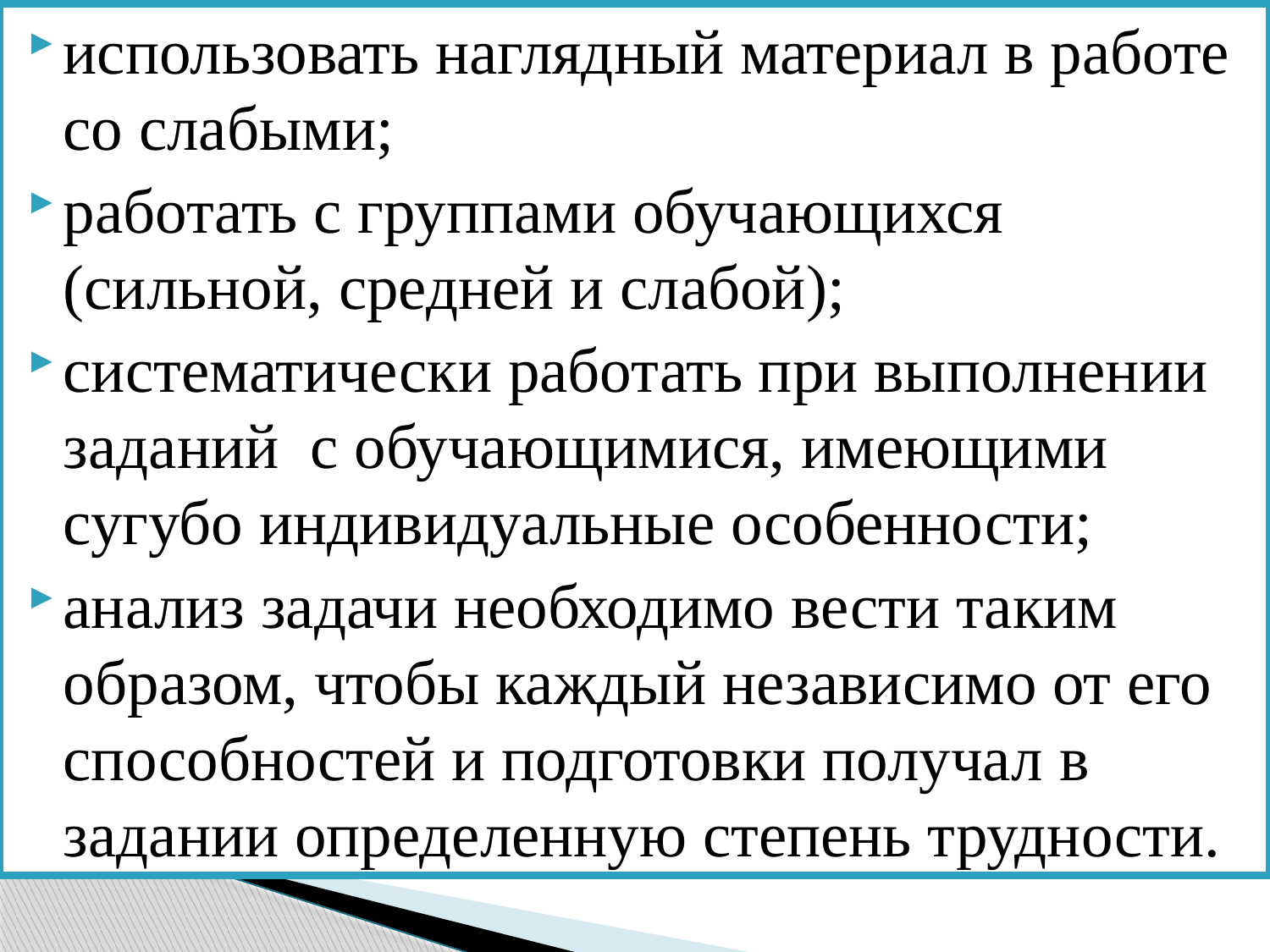

использовать наглядный материал в работе со слабыми;
работать с группами обучающихся (сильной, средней и слабой);
систематически работать при выполнении заданий  с обучающимися, имеющими сугубо индивидуальные особенности;
анализ задачи необходимо вести таким образом, чтобы каждый независимо от его способностей и подготовки получал в задании определенную степень трудности.